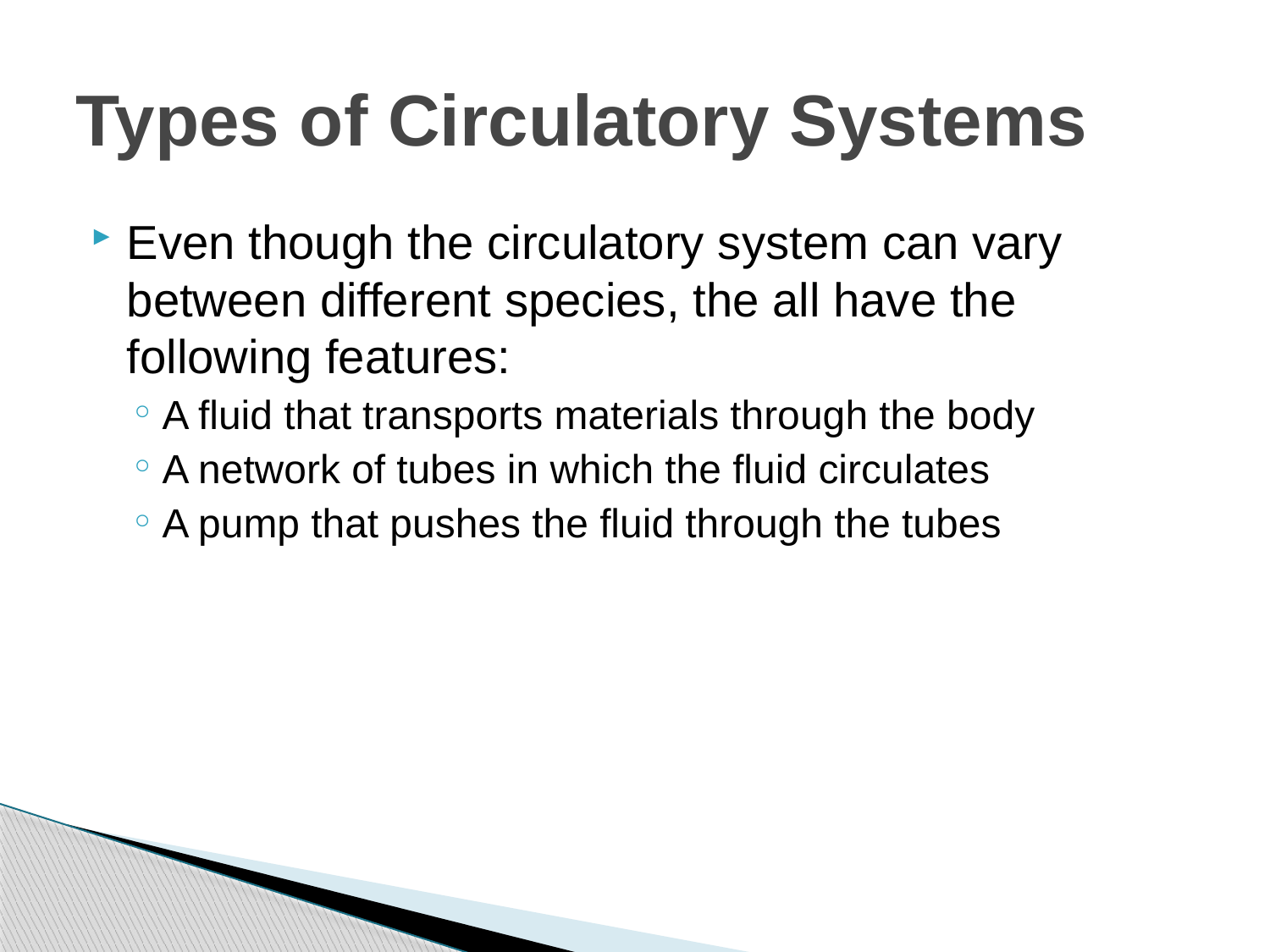

# Types of Circulatory Systems
Even though the circulatory system can vary between different species, the all have the following features:
A fluid that transports materials through the body
A network of tubes in which the fluid circulates
A pump that pushes the fluid through the tubes